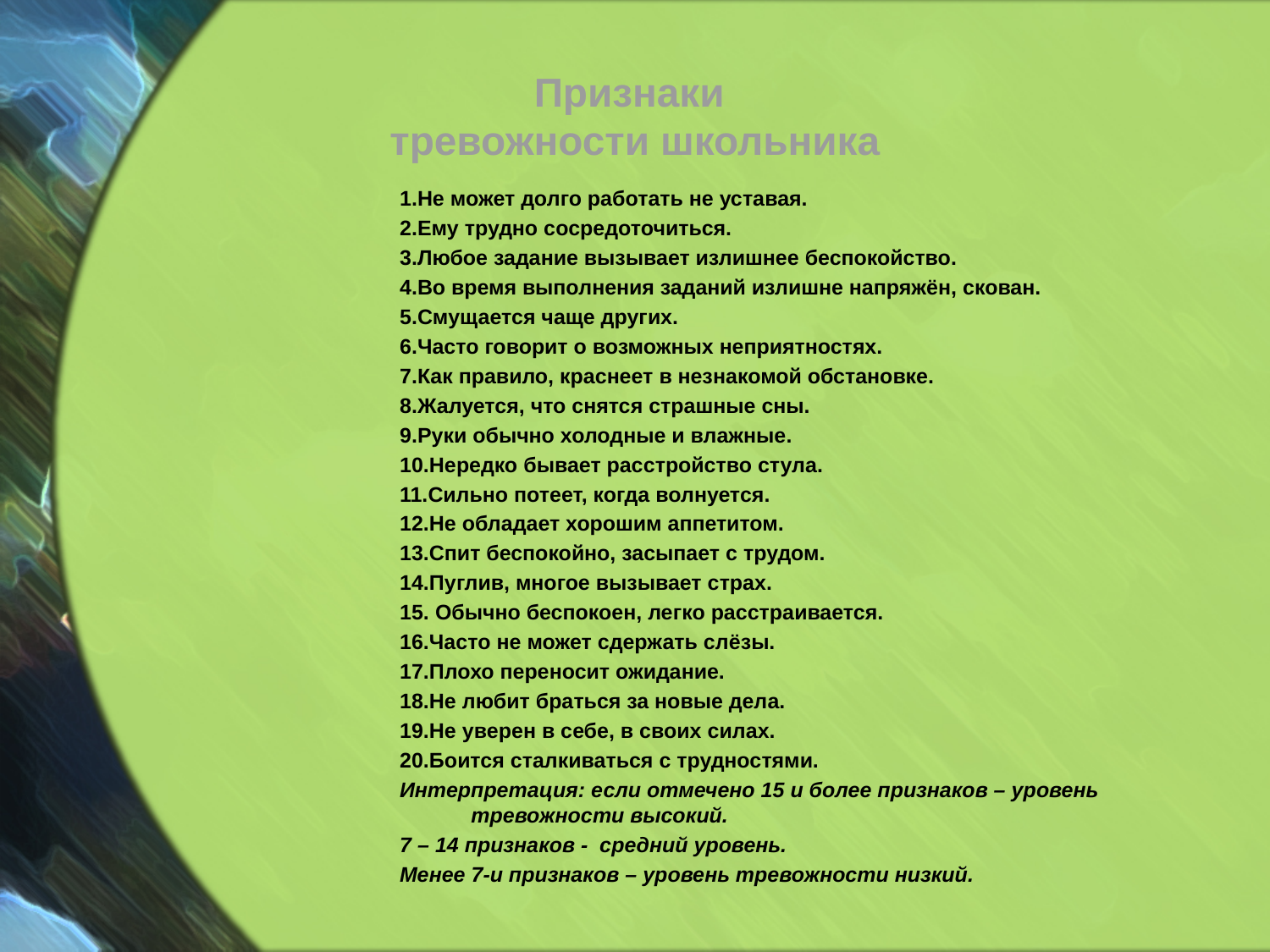

# Признаки тревожности школьника
1.Не может долго работать не уставая.
2.Ему трудно сосредоточиться.
3.Любое задание вызывает излишнее беспокойство.
4.Во время выполнения заданий излишне напряжён, скован.
5.Смущается чаще других.
6.Часто говорит о возможных неприятностях.
7.Как правило, краснеет в незнакомой обстановке.
8.Жалуется, что снятся страшные сны.
9.Руки обычно холодные и влажные.
10.Нередко бывает расстройство стула.
11.Сильно потеет, когда волнуется.
12.Не обладает хорошим аппетитом.
13.Спит беспокойно, засыпает с трудом.
14.Пуглив, многое вызывает страх.
15. Обычно беспокоен, легко расстраивается.
16.Часто не может сдержать слёзы.
17.Плохо переносит ожидание.
18.Не любит браться за новые дела.
19.Не уверен в себе, в своих силах.
20.Боится сталкиваться с трудностями.
Интерпретация: если отмечено 15 и более признаков – уровень тревожности высокий.
7 – 14 признаков -  средний уровень.
Менее 7-и признаков – уровень тревожности низкий.